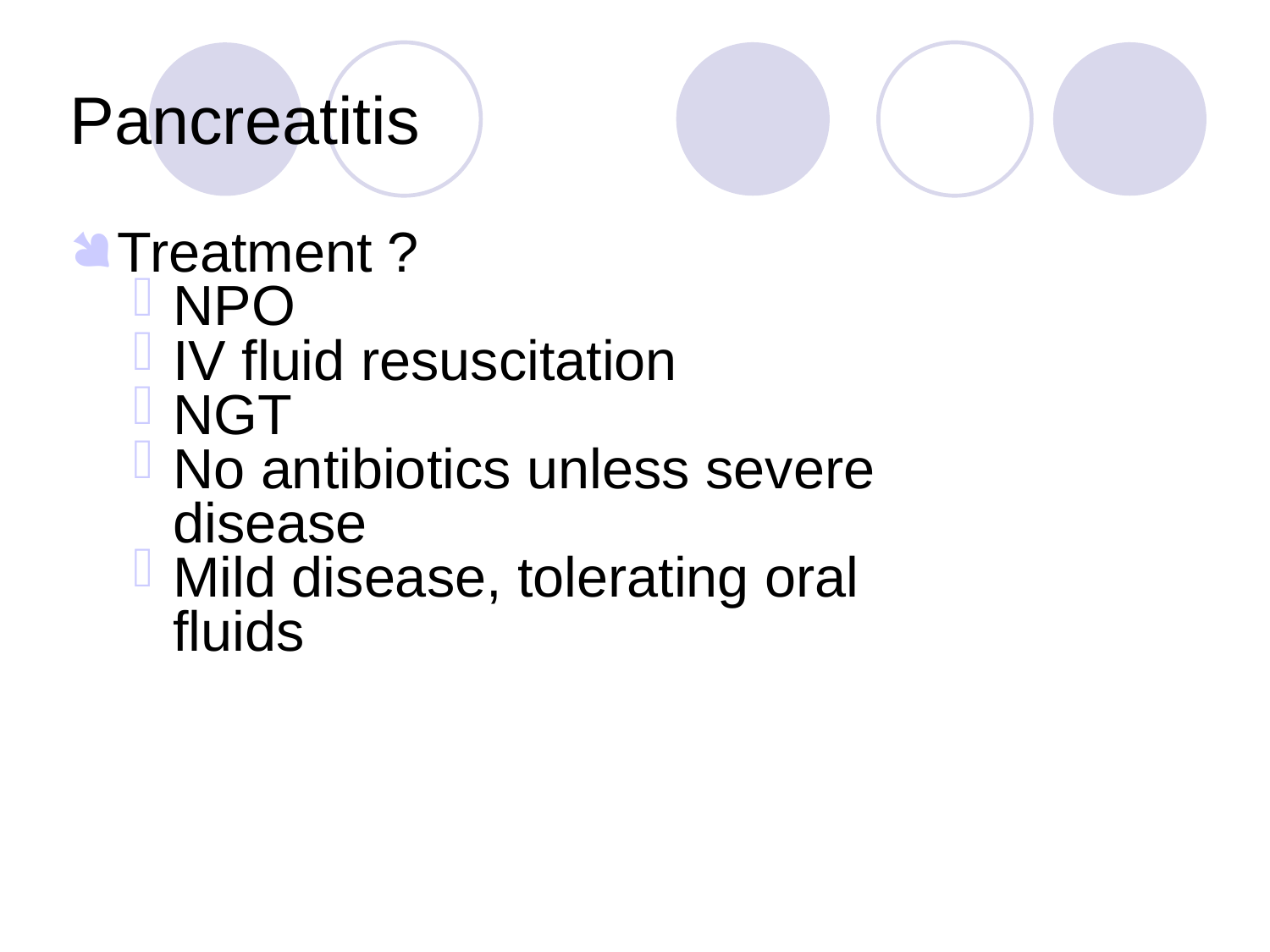

Pancreatitis
Treatment ?
NPO
IV fluid resuscitation
NGT
No antibiotics unless severe disease
Mild disease, tolerating oral fluids